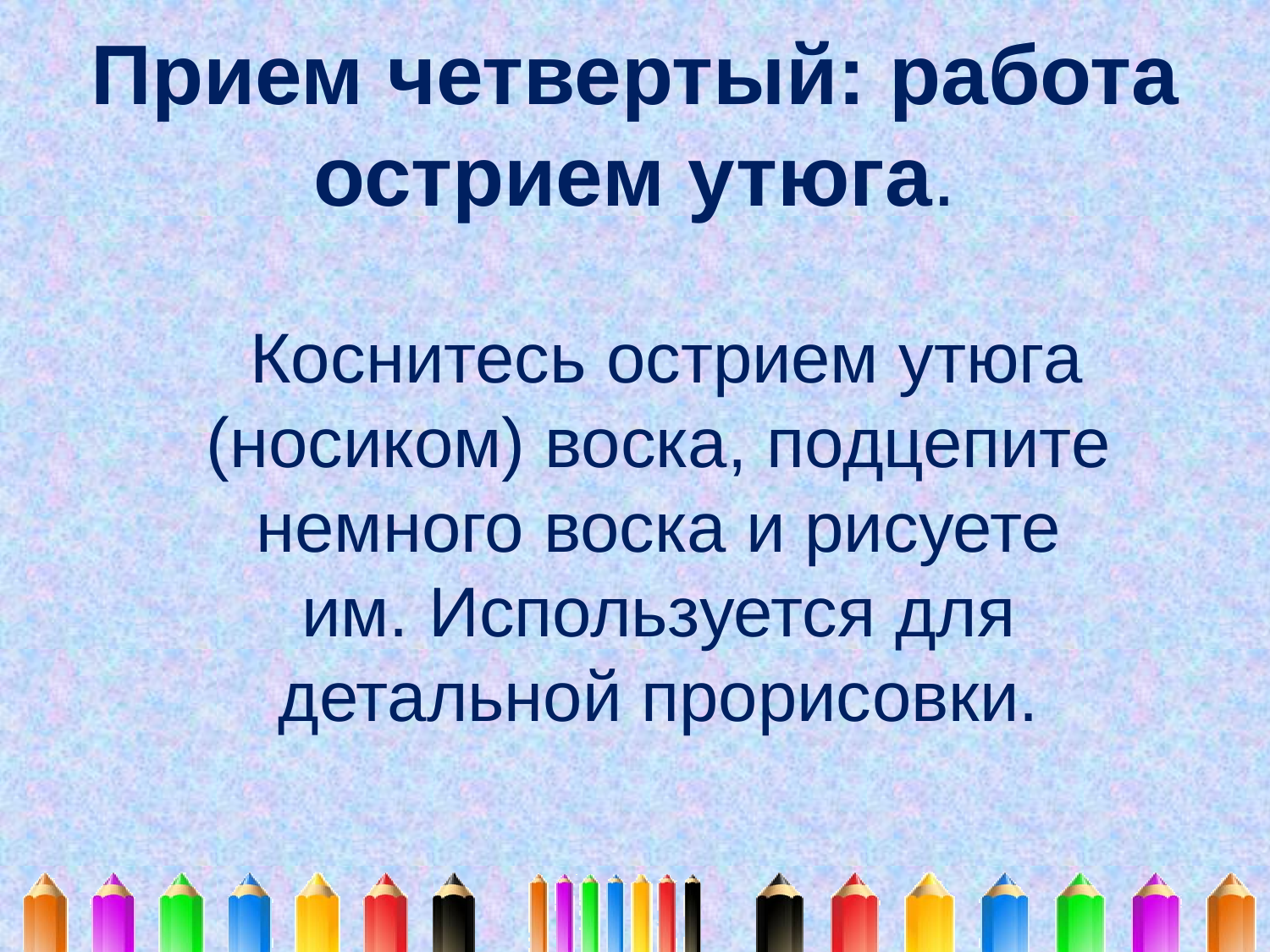

# Прием четвертый: работа острием утюга.
    Коснитесь острием утюга (носиком) воска, подцепите немного воска и рисуете им. Используется для детальной прорисовки.